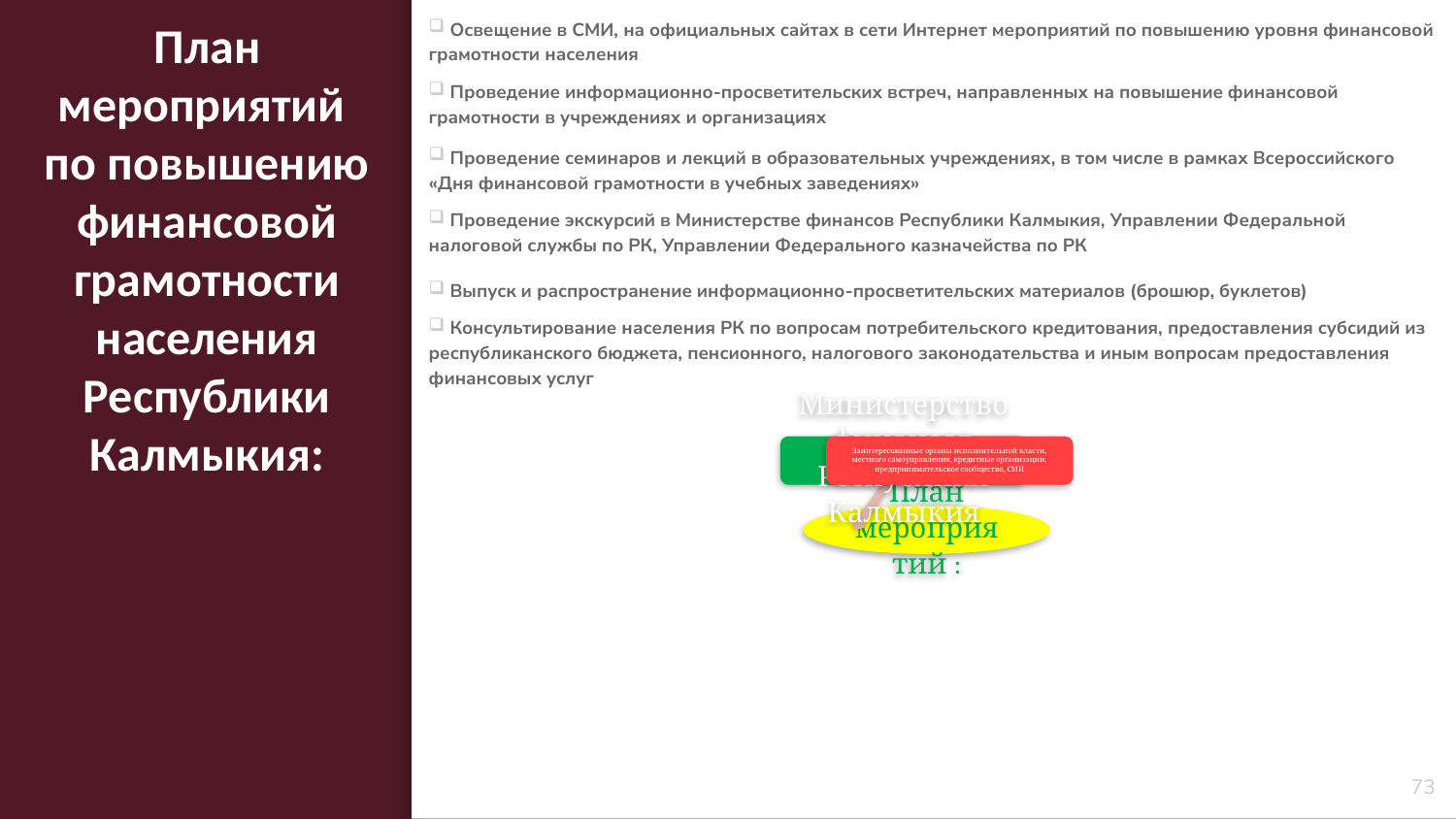

# План мероприятий по повышению финансовой грамотности населения Республики Калмыкия:
 Освещение в СМИ, на официальных сайтах в сети Интернет мероприятий по повышению уровня финансовой грамотности населения
 Проведение информационно-просветительских встреч, направленных на повышение финансовой грамотности в учреждениях и организациях
 Проведение семинаров и лекций в образовательных учреждениях, в том числе в рамках Всероссийского «Дня финансовой грамотности в учебных заведениях»
 Проведение экскурсий в Министерстве финансов Республики Калмыкия, Управлении Федеральной налоговой службы по РК, Управлении Федерального казначейства по РК
 Выпуск и распространение информационно-просветительских материалов (брошюр, буклетов)
 Консультирование населения РК по вопросам потребительского кредитования, предоставления субсидий из республиканского бюджета, пенсионного, налогового законодательства и иным вопросам предоставления финансовых услуг

План
мероприятий :
Заинтересованные органы исполнительной власти, местного самоуправления, кредитные организации, предпринимательское сообщество, СМИ
73